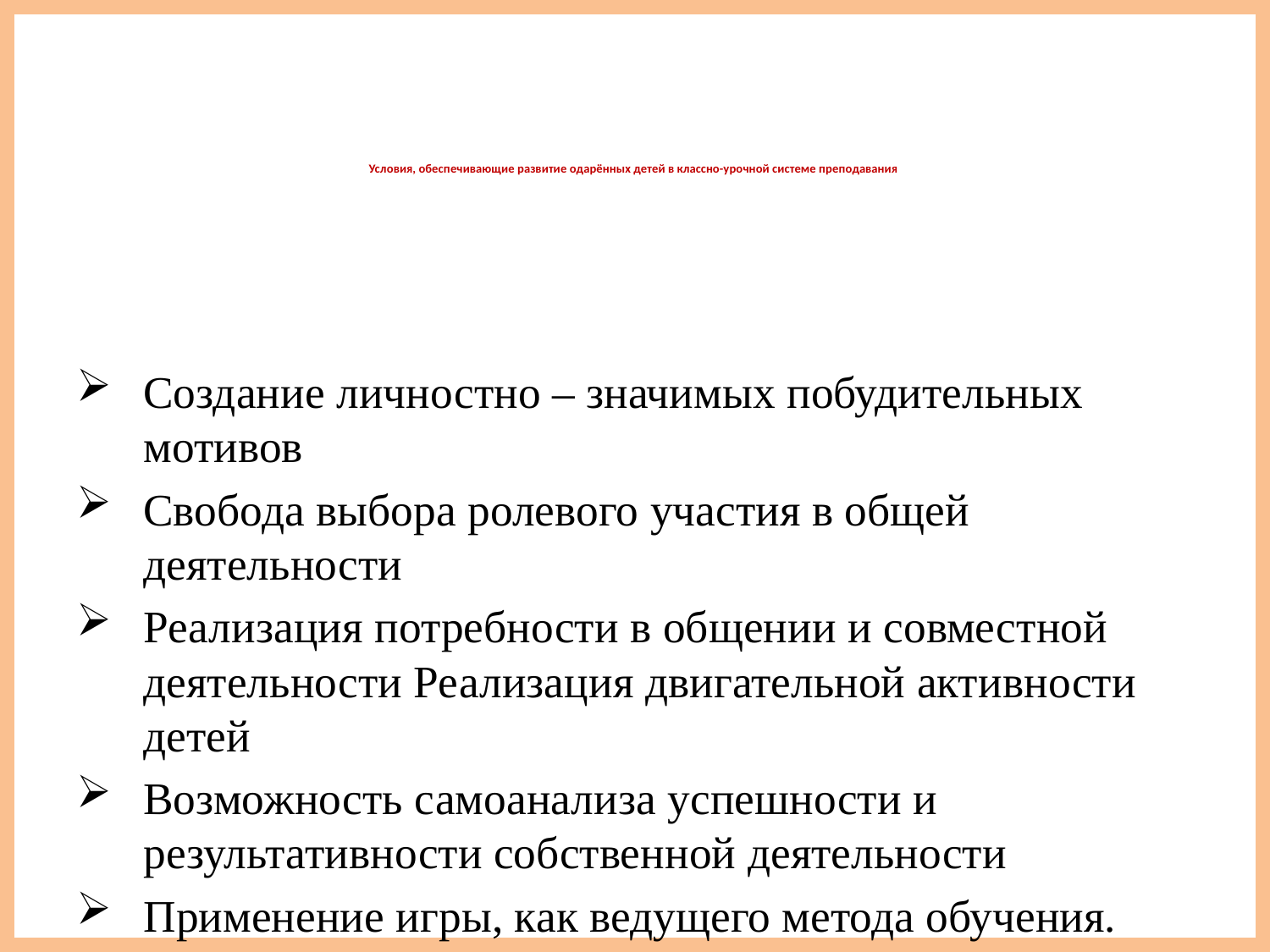

# Условия, обеспечивающие развитие одарённых детей в классно-урочной системе преподавания
Создание личностно – значимых побудительных мотивов
Свобода выбора ролевого участия в общей деятельности
Реализация потребности в общении и совместной деятельности Реализация двигательной активности детей
Возможность самоанализа успешности и результативности собственной деятельности
Применение игры, как ведущего метода обучения.